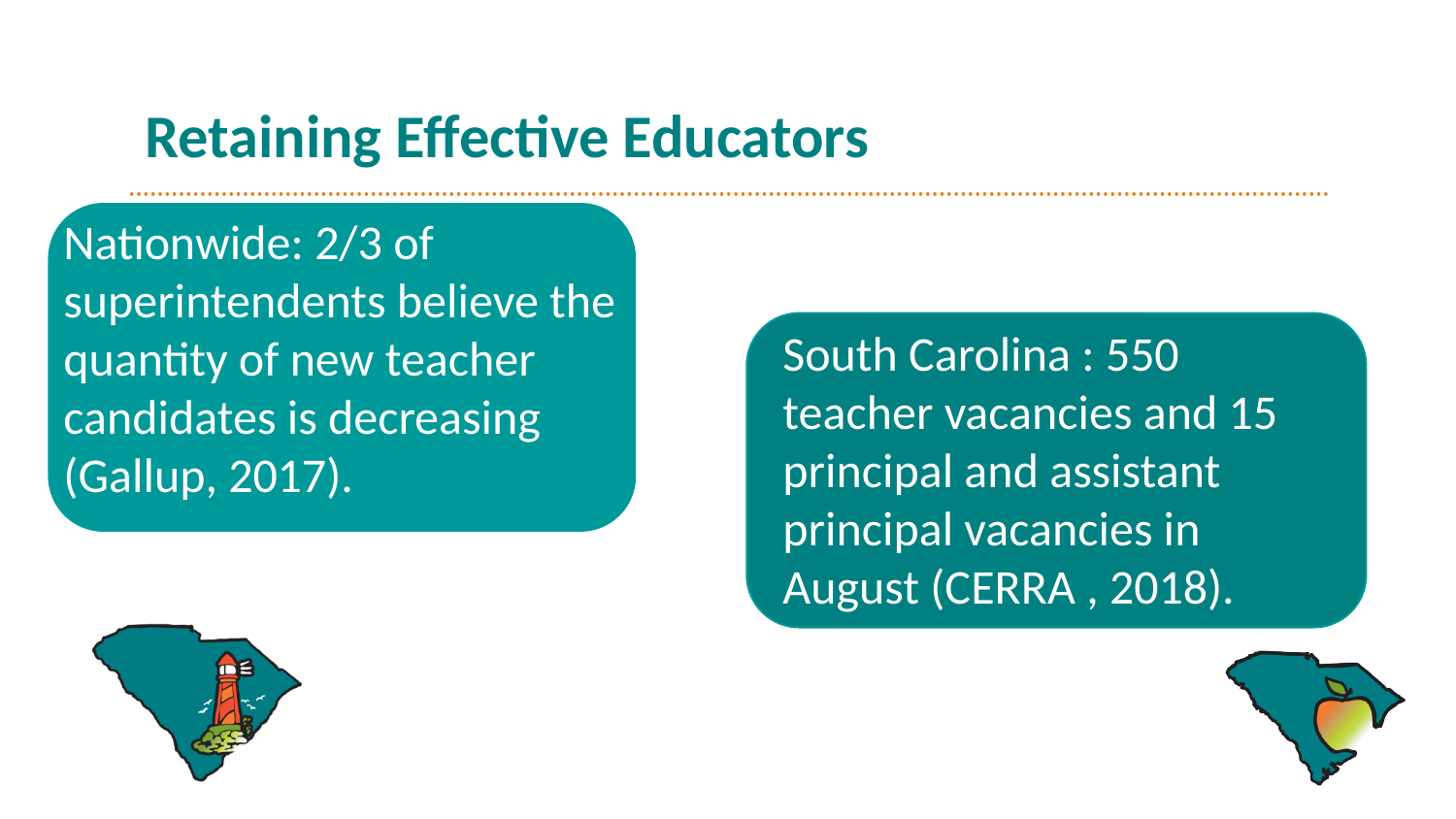

# Retaining Effective Educators

Nationwide: 2/3 of superintendents believe the quantity of new teacher candidates is decreasing (Gallup, 2017).

South Carolina : 550  teacher vacancies and 15 principal and assistant principal vacancies in August (CERRA , 2018).